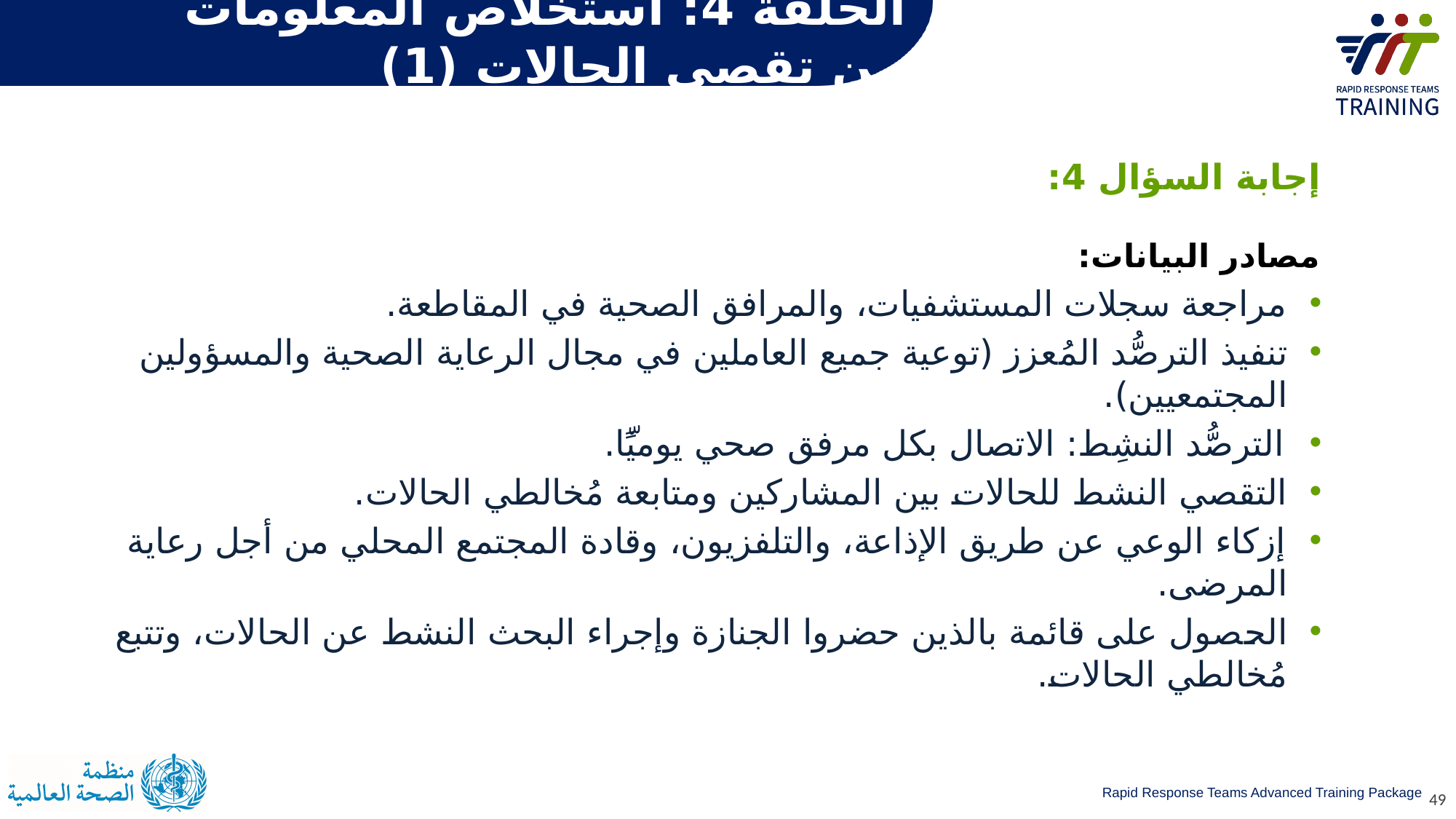

# الحلقة 4: استخلاص المعلومات من تقصي الحالات (1)
إجابة السؤال 4:

مصادر البيانات:
مراجعة سجلات المستشفيات، والمرافق الصحية في المقاطعة.
تنفيذ الترصُّد المُعزز (توعية جميع العاملين في مجال الرعاية الصحية والمسؤولين المجتمعيين).
الترصُّد النشِط: الاتصال بكل مرفق صحي يوميًّا.
التقصي النشط للحالات بين المشاركين ومتابعة مُخالطي الحالات.
إزكاء الوعي عن طريق الإذاعة، والتلفزيون، وقادة المجتمع المحلي من أجل رعاية المرضى.
الحصول على قائمة بالذين حضروا الجنازة وإجراء البحث النشط عن الحالات، وتتبع مُخالطي الحالات.